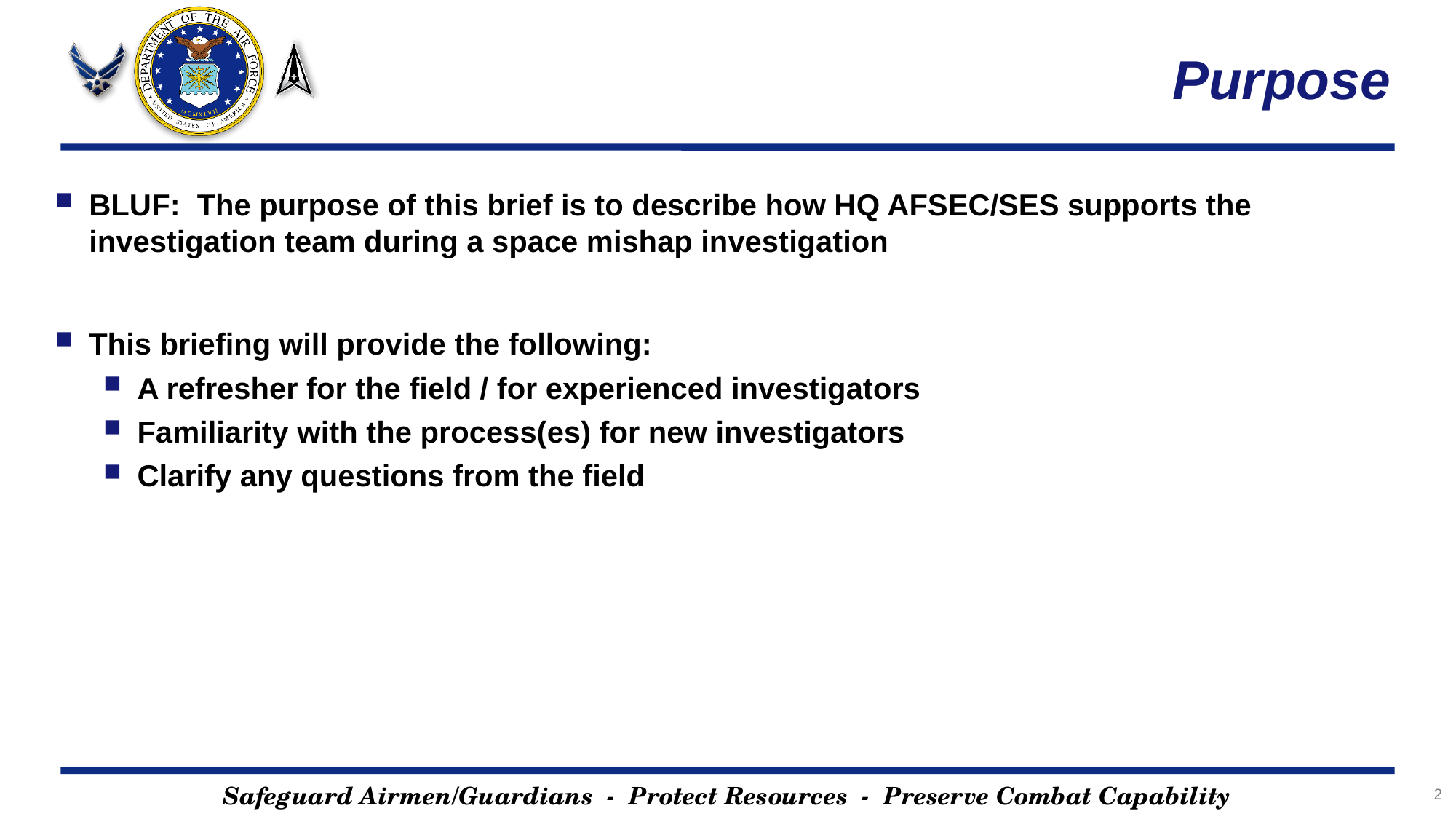

# Purpose
BLUF:  The purpose of this brief is to describe how HQ AFSEC/SES supports the investigation team during a space mishap investigation

This briefing will provide the following:
A refresher for the field / for experienced investigators
Familiarity with the process(es) for new investigators
Clarify any questions from the field
2